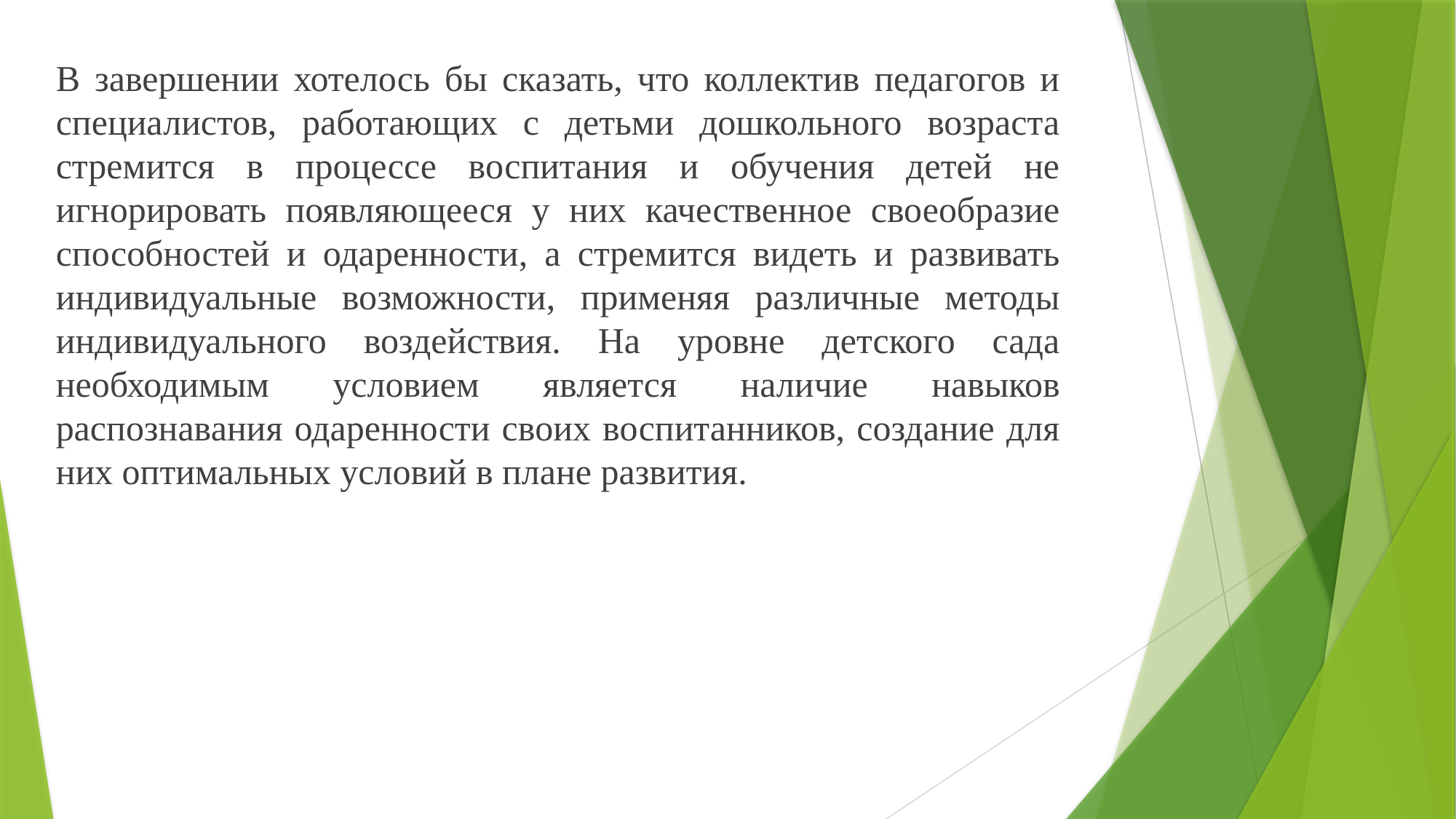

В завершении хотелось бы сказать, что коллектив педагогов и специалистов, работающих с детьми дошкольного возраста стремится в процессе воспитания и обучения детей не игнорировать появляющееся у них качественное своеобразие способностей и одаренности, а стремится видеть и развивать индивидуальные возможности, применяя различные методы индивидуального воздействия. На уровне детского сада необходимым условием является наличие навыков распознавания одаренности своих воспитанников, создание для них оптимальных условий в плане развития.